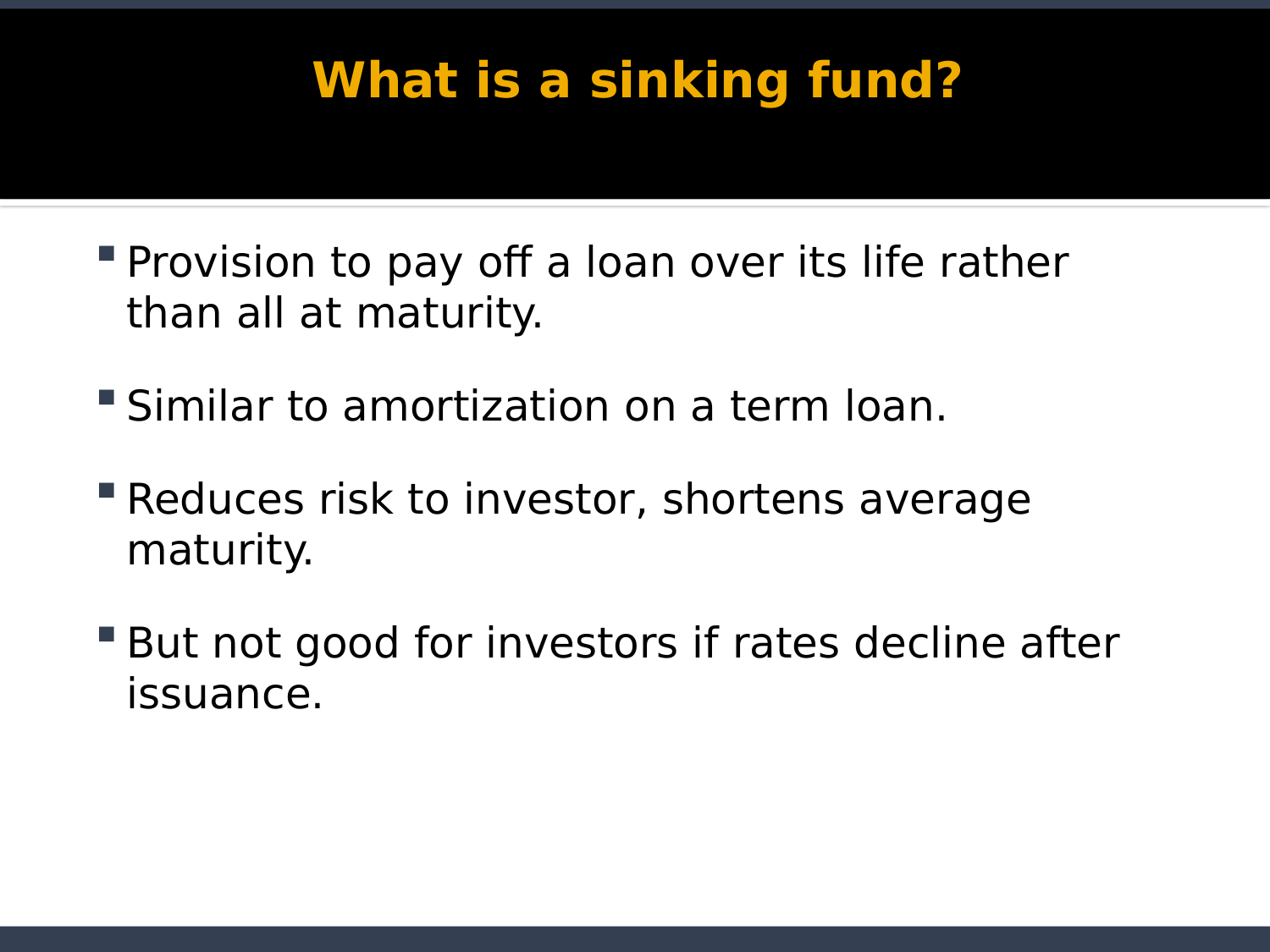

# What is a sinking fund?
Provision to pay off a loan over its life rather than all at maturity.
Similar to amortization on a term loan.
Reduces risk to investor, shortens average maturity.
But not good for investors if rates decline after issuance.